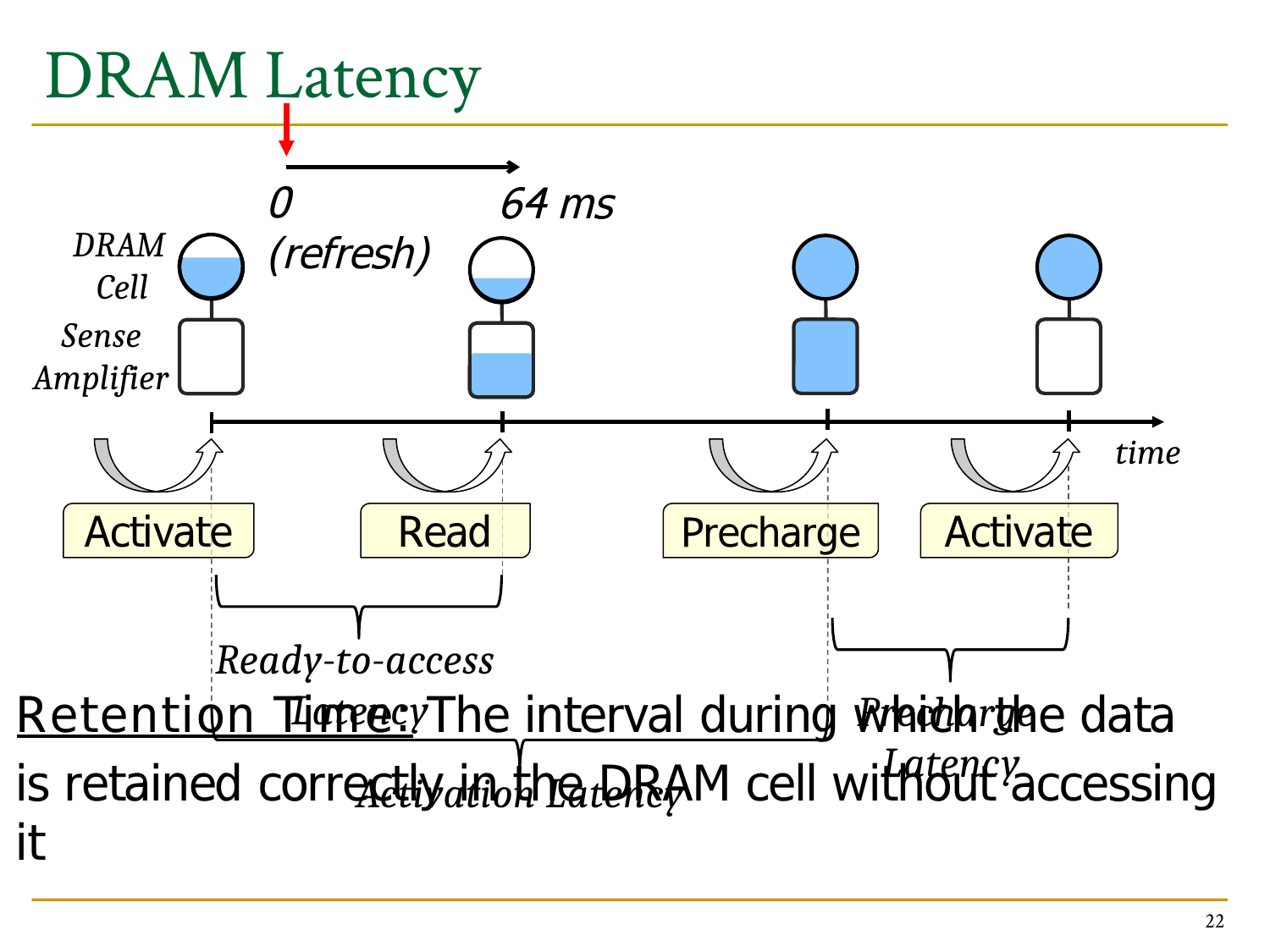

# DRAM Latency
0 (refresh)
64 ms

DRAM
 Cell

Sense Amplifier
time

Read

Precharge

Activate

Activate

Ready-to-access
Latency
Retention Time: The interval during which the data
is retained correctly in the DRAM cell without accessing it
Precharge
Latency
Activation Latency
22